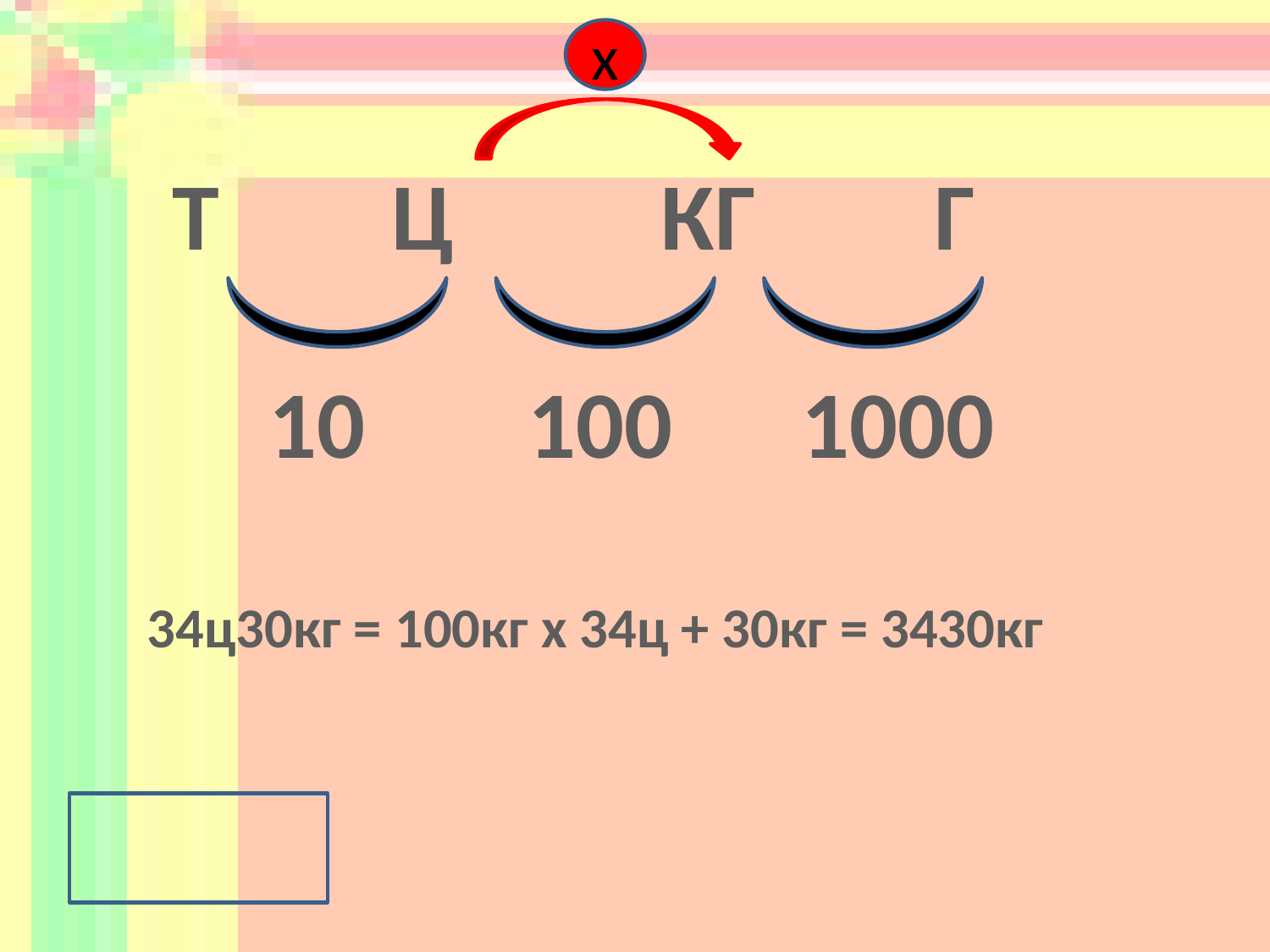

х

Т        Ц	     КГ		Г

10
100
1000
34ц30кг = 100кг х 34ц + 30кг = 3430кг